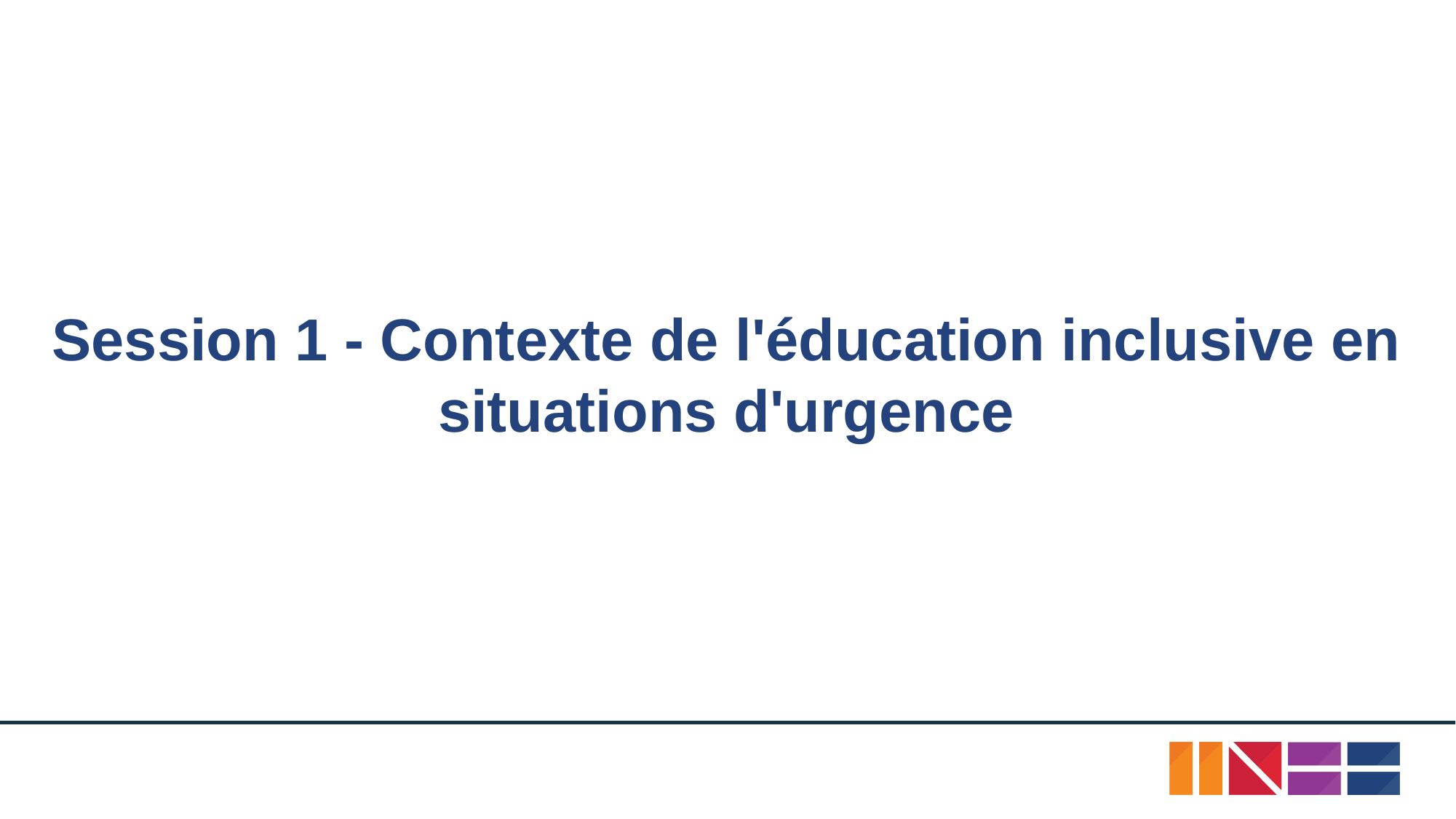

# Session 1 - Contexte de l'éducation inclusive en situations d'urgence